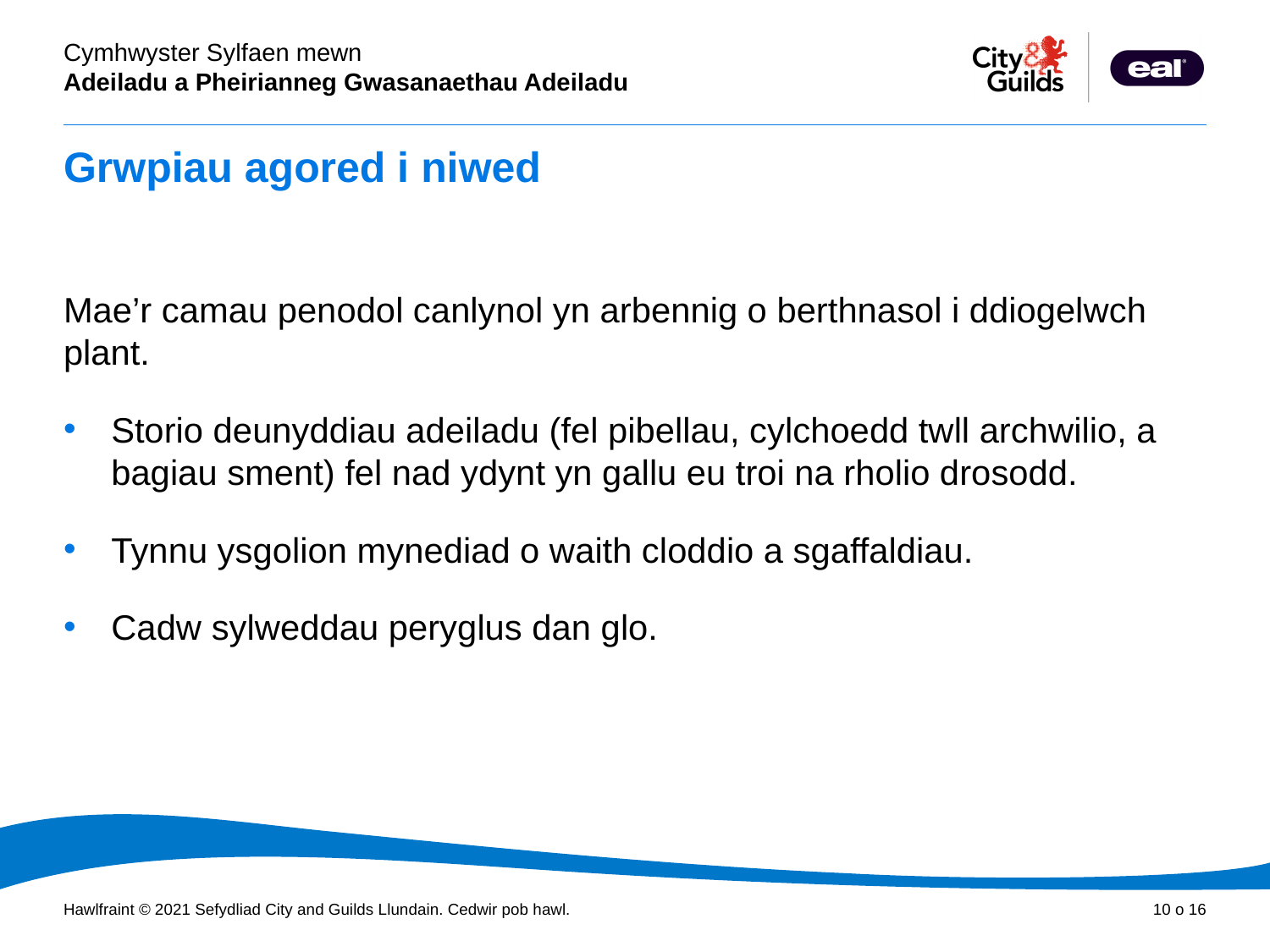

# Grwpiau agored i niwed

Mae’r camau penodol canlynol yn arbennig o berthnasol i ddiogelwch plant.
Storio deunyddiau adeiladu (fel pibellau, cylchoedd twll archwilio, a bagiau sment) fel nad ydynt yn gallu eu troi na rholio drosodd.
Tynnu ysgolion mynediad o waith cloddio a sgaffaldiau.
Cadw sylweddau peryglus dan glo.